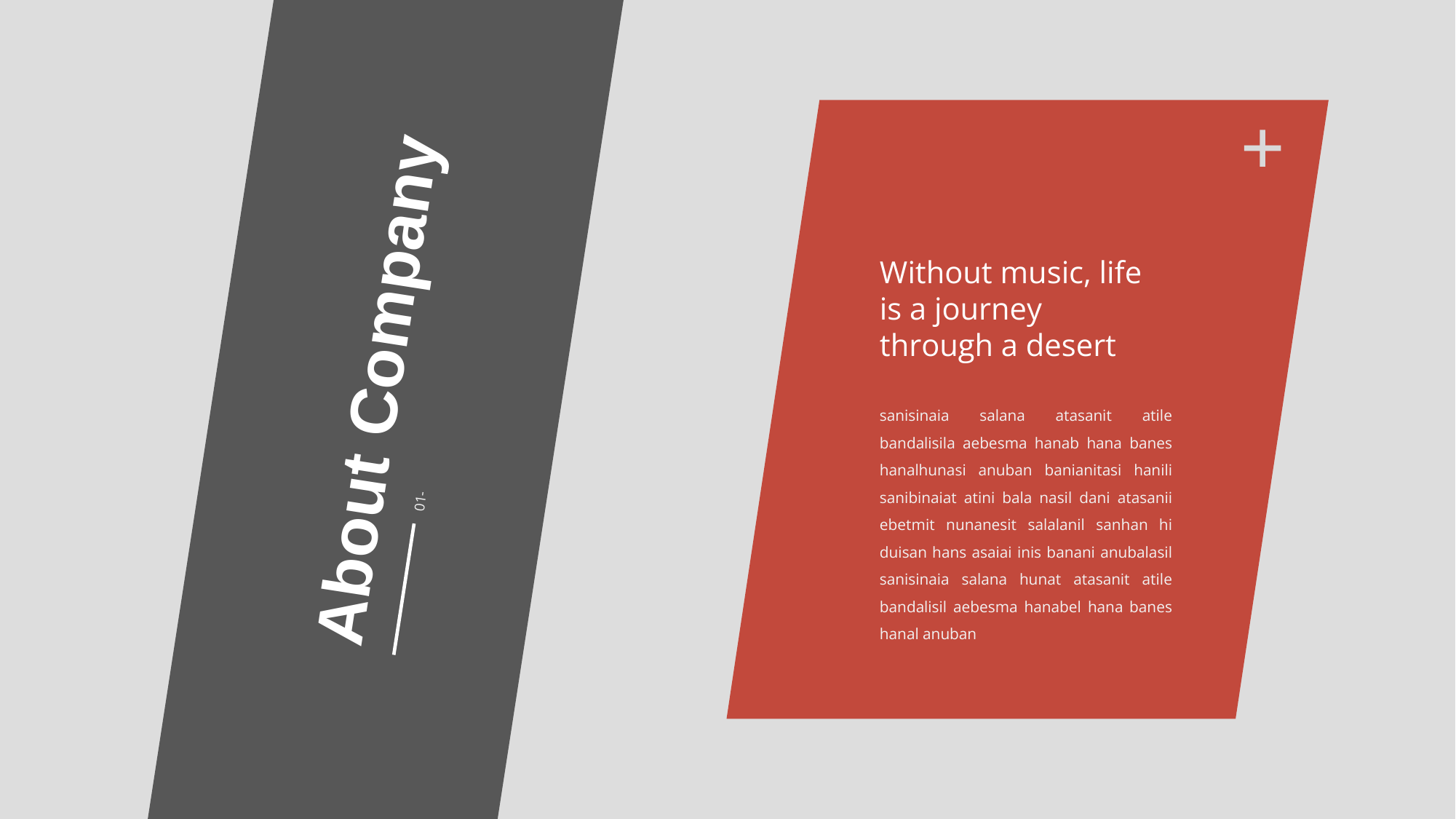

Without music, life
is a journey
through a desert
sanisinaia salana atasanit atile bandalisila aebesma hanab hana banes hanalhunasi anuban banianitasi hanili sanibinaiat atini bala nasil dani atasanii ebetmit nunanesit salalanil sanhan hi duisan hans asaiai inis banani anubalasil sanisinaia salana hunat atasanit atile bandalisil aebesma hanabel hana banes hanal anuban
About Company
01-